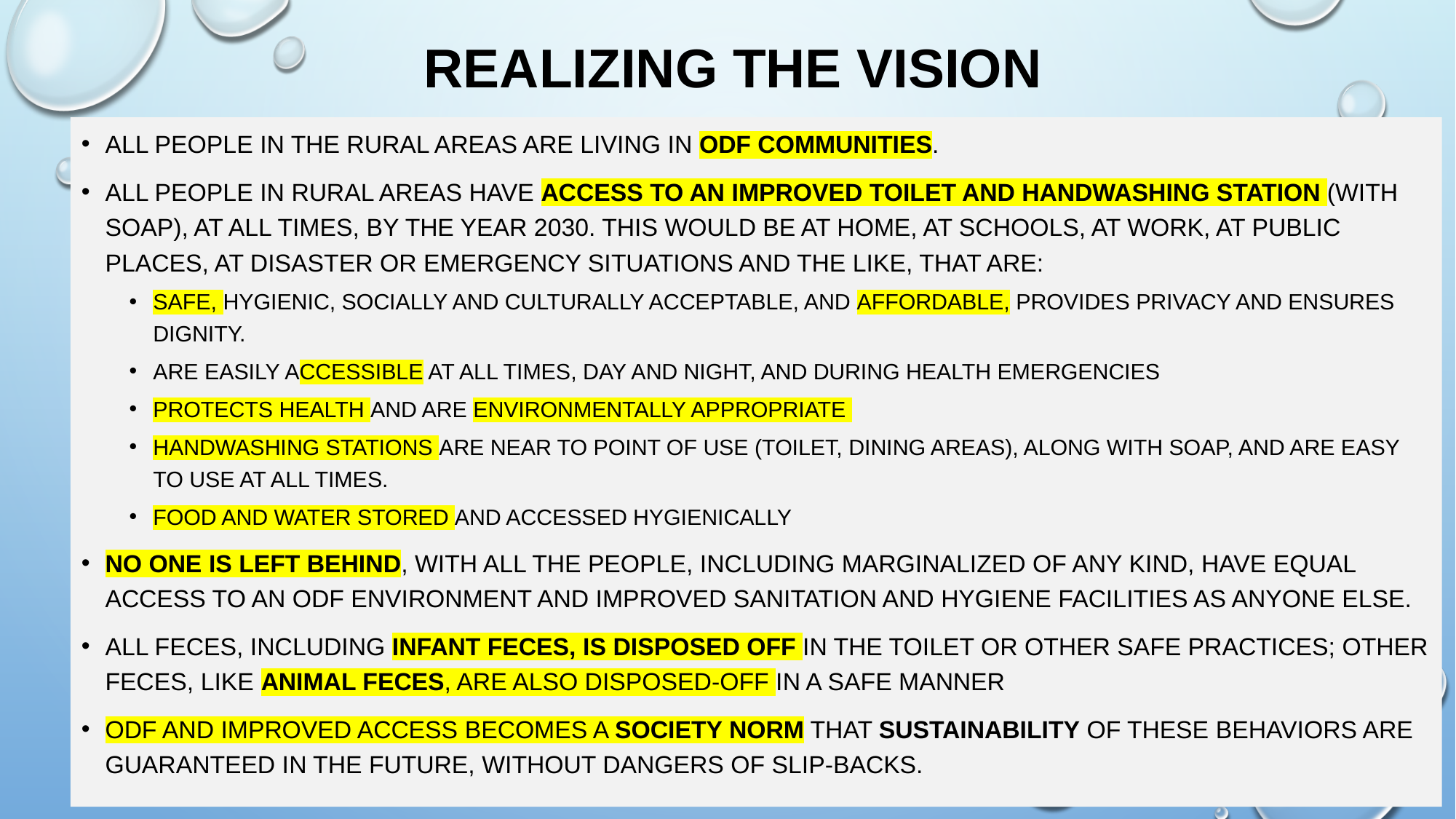

# Realizing the vision
All people in the rural areas are living in ODF communities.
All people in rural areas have access to an improved toilet and handwashing station (with soap), at all times, by the year 2030. This would be at home, at schools, at work, at public places, at disaster or emergency situations and the like, that are:
Safe, hygienic, socially and culturally acceptable, and affordable, provides privacy and ensures dignity.
Are easily accessible at all times, day and night, and during health emergencies
Protects health and are environmentally appropriate
Handwashing stations are near to point of use (toilet, dining areas), along with soap, and are easy to use at all times.
Food and water stored and accessed hygienically
No one is left behind, with all the people, including marginalized of any kind, have equal access to an ODF environment and improved sanitation and hygiene facilities as anyone else.
All feces, including infant feces, is disposed off in the toilet or other safe practices; Other feces, like animal feces, are also disposed-off in a safe manner
ODF and improved access becomes a society norm that sustainability of these behaviors are guaranteed in the future, without dangers of slip-backs.